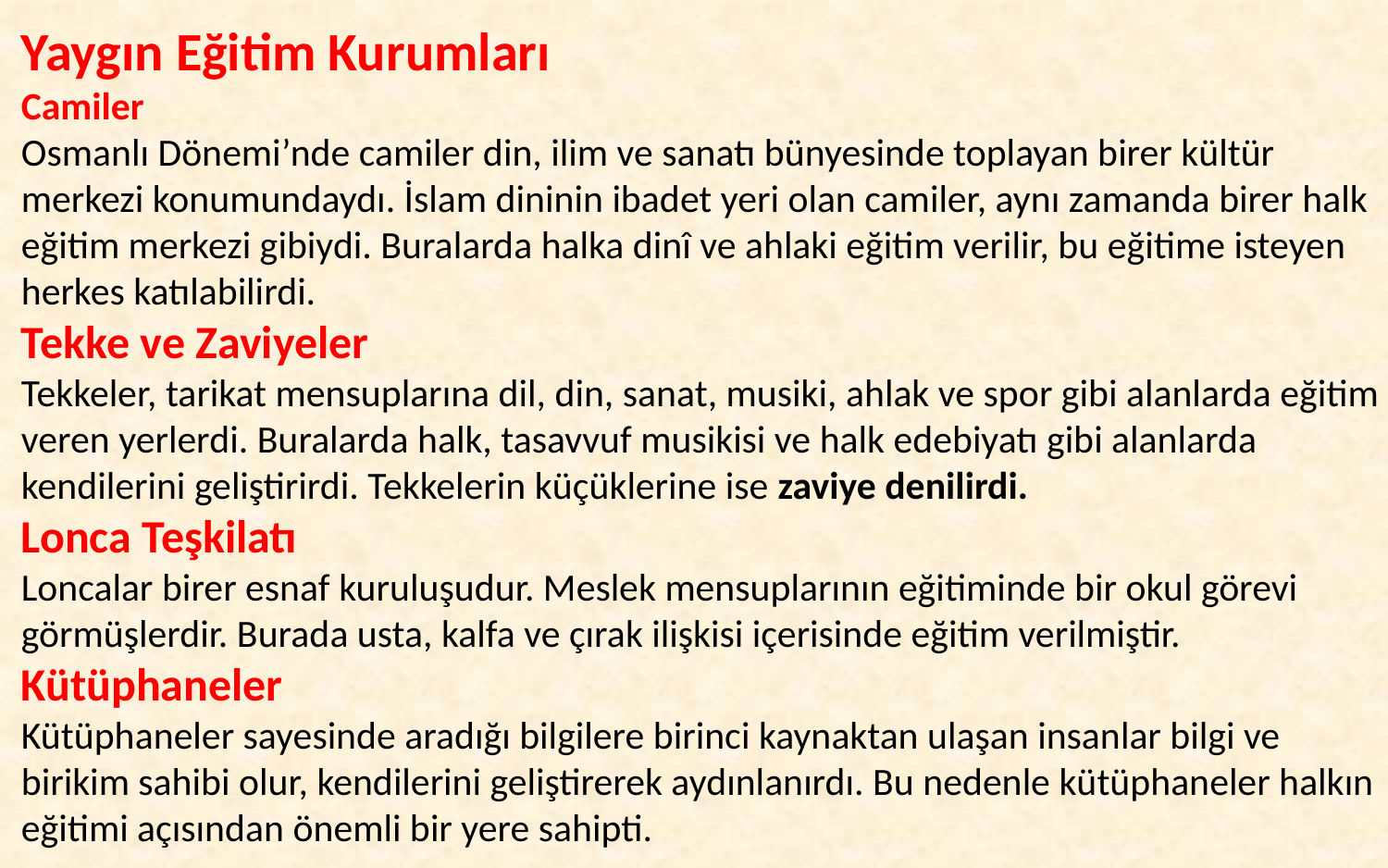

Yaygın Eğitim Kurumları
Camiler
Osmanlı Dönemi’nde camiler din, ilim ve sanatı bünyesinde toplayan birer kültür merkezi konumundaydı. İslam dininin ibadet yeri olan camiler, aynı zamanda birer halk eğitim merkezi gibiydi. Buralarda halka dinî ve ahlaki eğitim verilir, bu eğitime isteyen herkes katılabilirdi.
Tekke ve Zaviyeler
Tekkeler, tarikat mensuplarına dil, din, sanat, musiki, ahlak ve spor gibi alanlarda eğitim
veren yerlerdi. Buralarda halk, tasavvuf musikisi ve halk edebiyatı gibi alanlarda kendilerini geliştirirdi. Tekkelerin küçüklerine ise zaviye denilirdi.
Lonca Teşkilatı
Loncalar birer esnaf kuruluşudur. Meslek mensuplarının eğitiminde bir okul görevi görmüşlerdir. Burada usta, kalfa ve çırak ilişkisi içerisinde eğitim verilmiştir.
Kütüphaneler
Kütüphaneler sayesinde aradığı bilgilere birinci kaynaktan ulaşan insanlar bilgi ve birikim sahibi olur, kendilerini geliştirerek aydınlanırdı. Bu nedenle kütüphaneler halkın eğitimi açısından önemli bir yere sahipti.